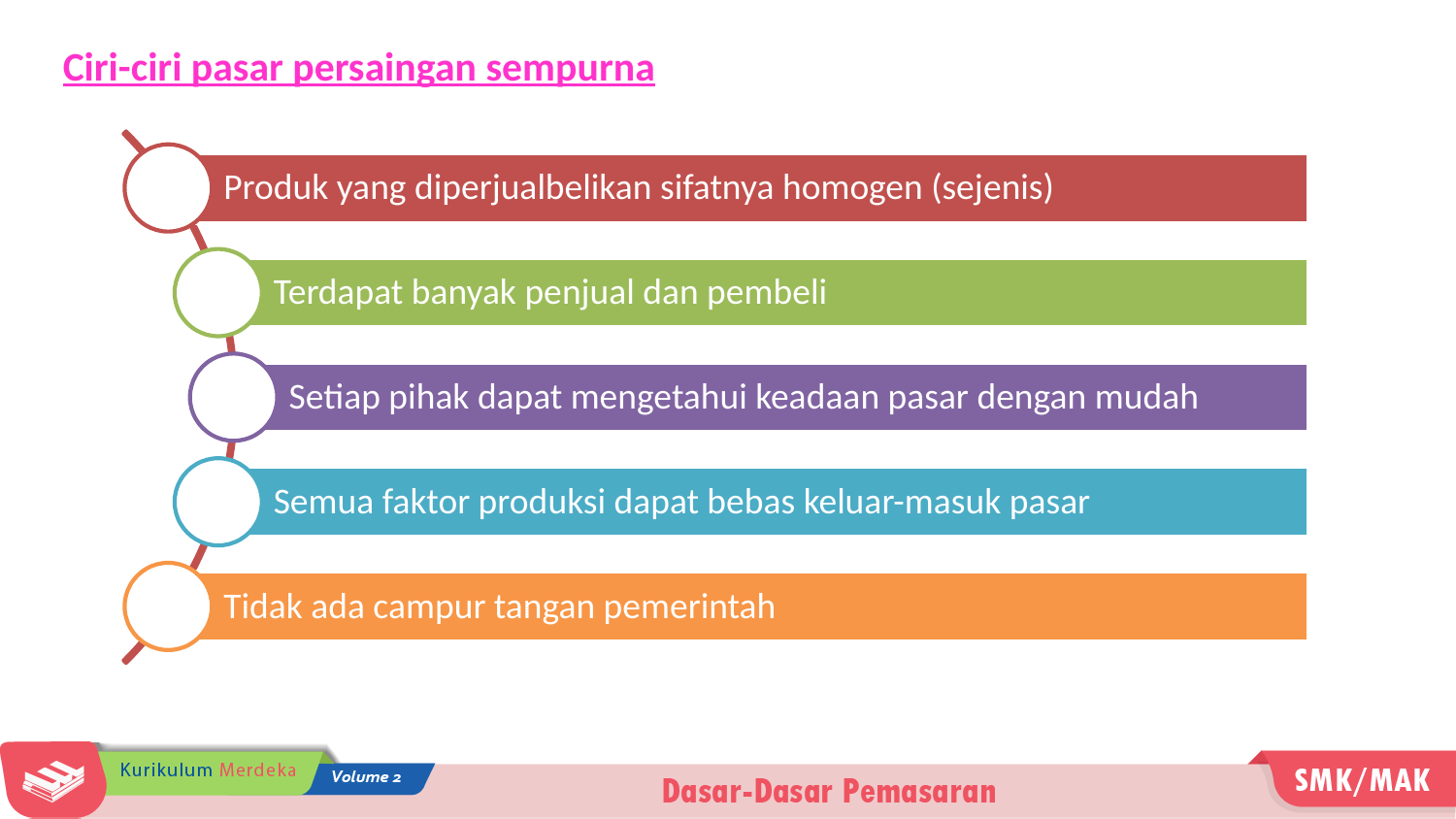

Ciri-ciri pasar persaingan sempurna
Produk yang diperjualbelikan sifatnya homogen (sejenis)
Terdapat banyak penjual dan pembeli
Setiap pihak dapat mengetahui keadaan pasar dengan mudah
Semua faktor produksi dapat bebas keluar-masuk pasar
Tidak ada campur tangan pemerintah